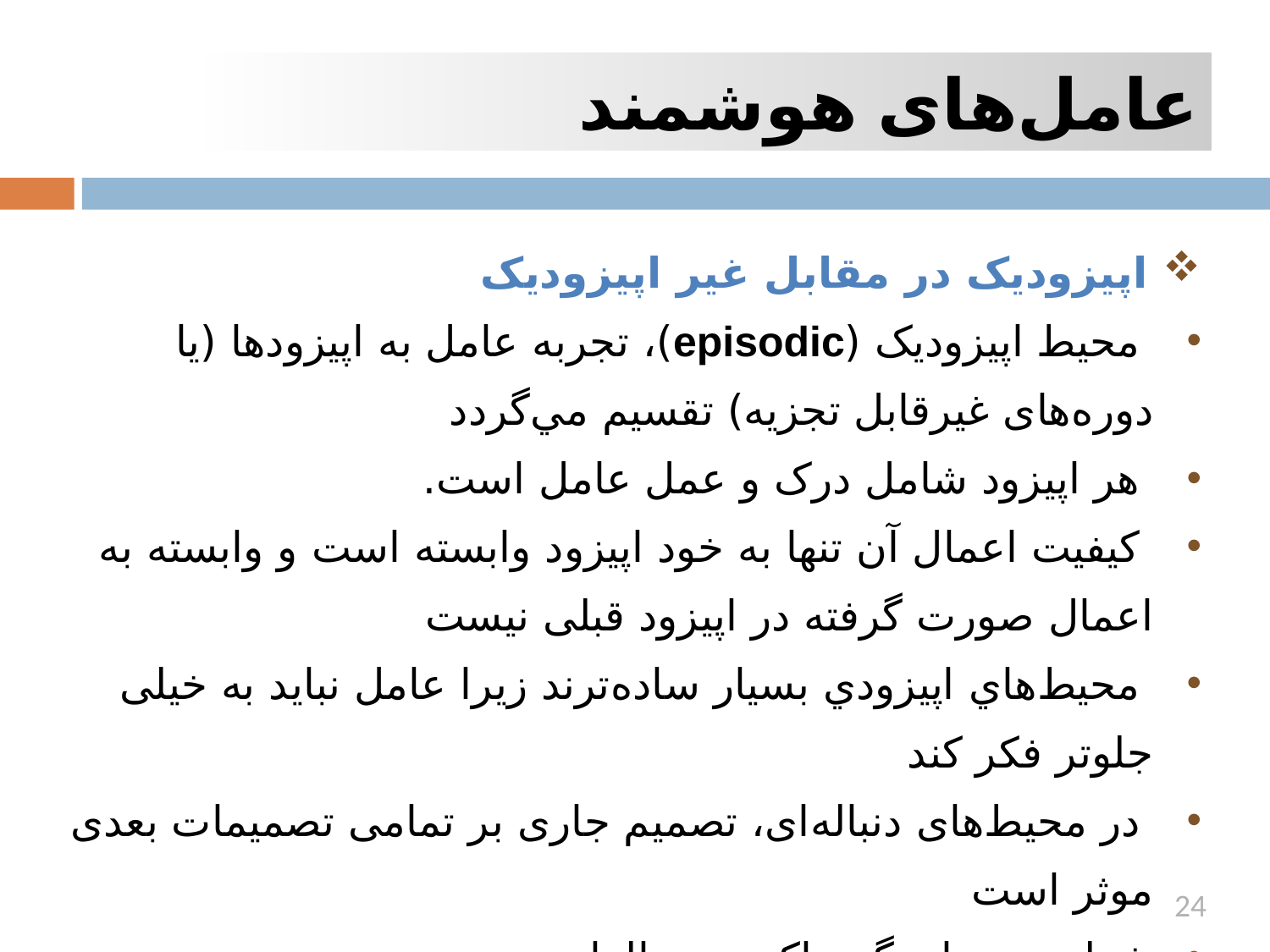

عامل‌های هوشمند
 اپيزوديک در مقابل غير اپيزوديک
 محيط اپيزوديک (episodic)، تجربه عامل به اپيزودها (یا دوره‌های غیرقابل تجزیه) تقسيم مي‌گردد
 هر اپيزود شامل درک و عمل عامل است.
 کيفيت اعمال آن تنها به خود اپيزود وابسته است و وابسته به اعمال صورت گرفته در اپیزود قبلی نیست
 محيط‌هاي اپيزودي بسيار ساده‌ترند زيرا عامل نبايد به خیلی جلوتر فکر کند
 در محیط‌های دنباله‌ای، تصمیم جاری بر تمامی تصمیمات بعدی موثر است
شطرنج و رانندگی تاکسی دنباله‌ای هستند
24